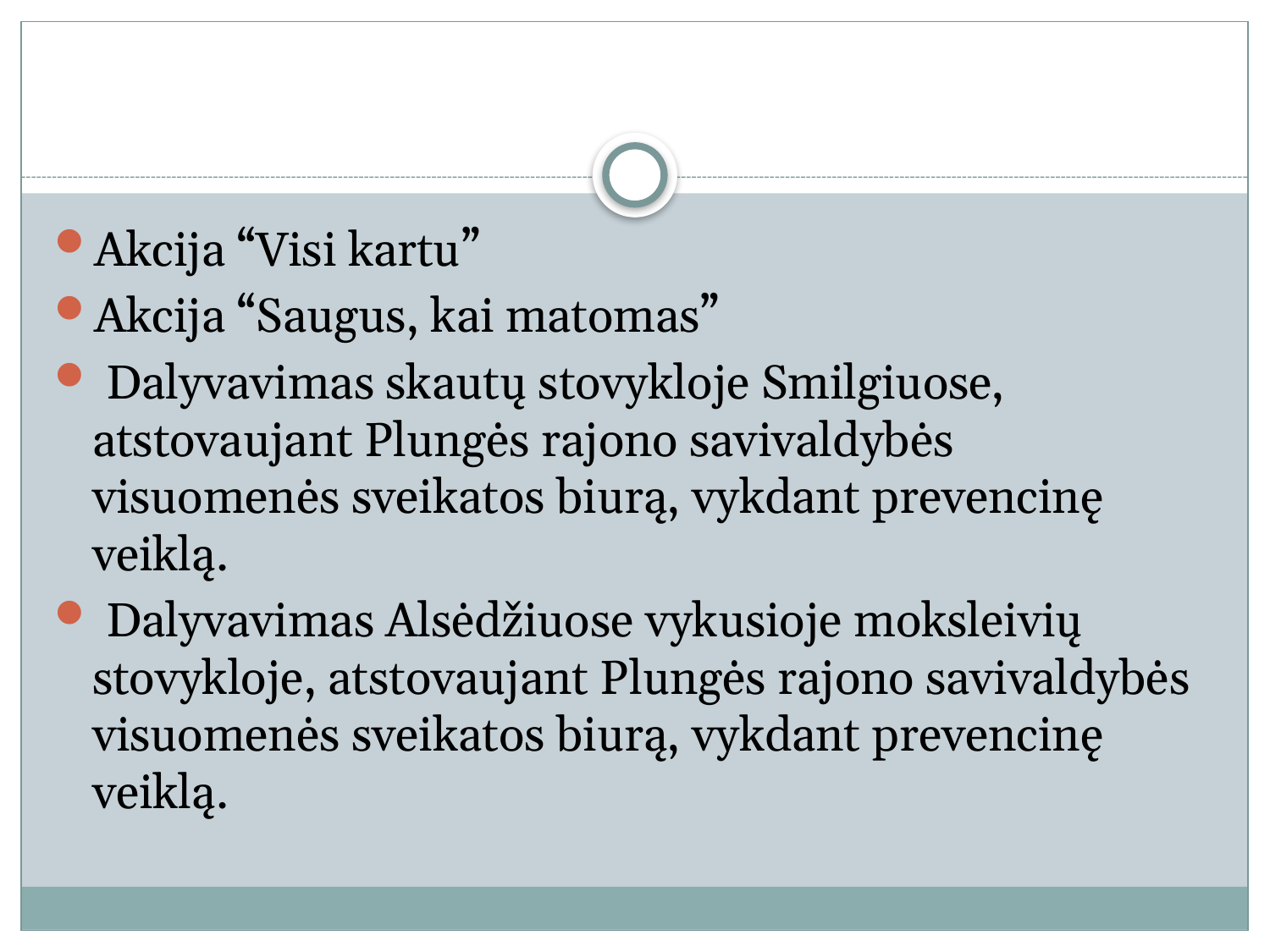

#
Akcija “Visi kartu”
Akcija “Saugus, kai matomas”
 Dalyvavimas skautų stovykloje Smilgiuose, atstovaujant Plungės rajono savivaldybės visuomenės sveikatos biurą, vykdant prevencinę veiklą.
 Dalyvavimas Alsėdžiuose vykusioje moksleivių stovykloje, atstovaujant Plungės rajono savivaldybės visuomenės sveikatos biurą, vykdant prevencinę veiklą.